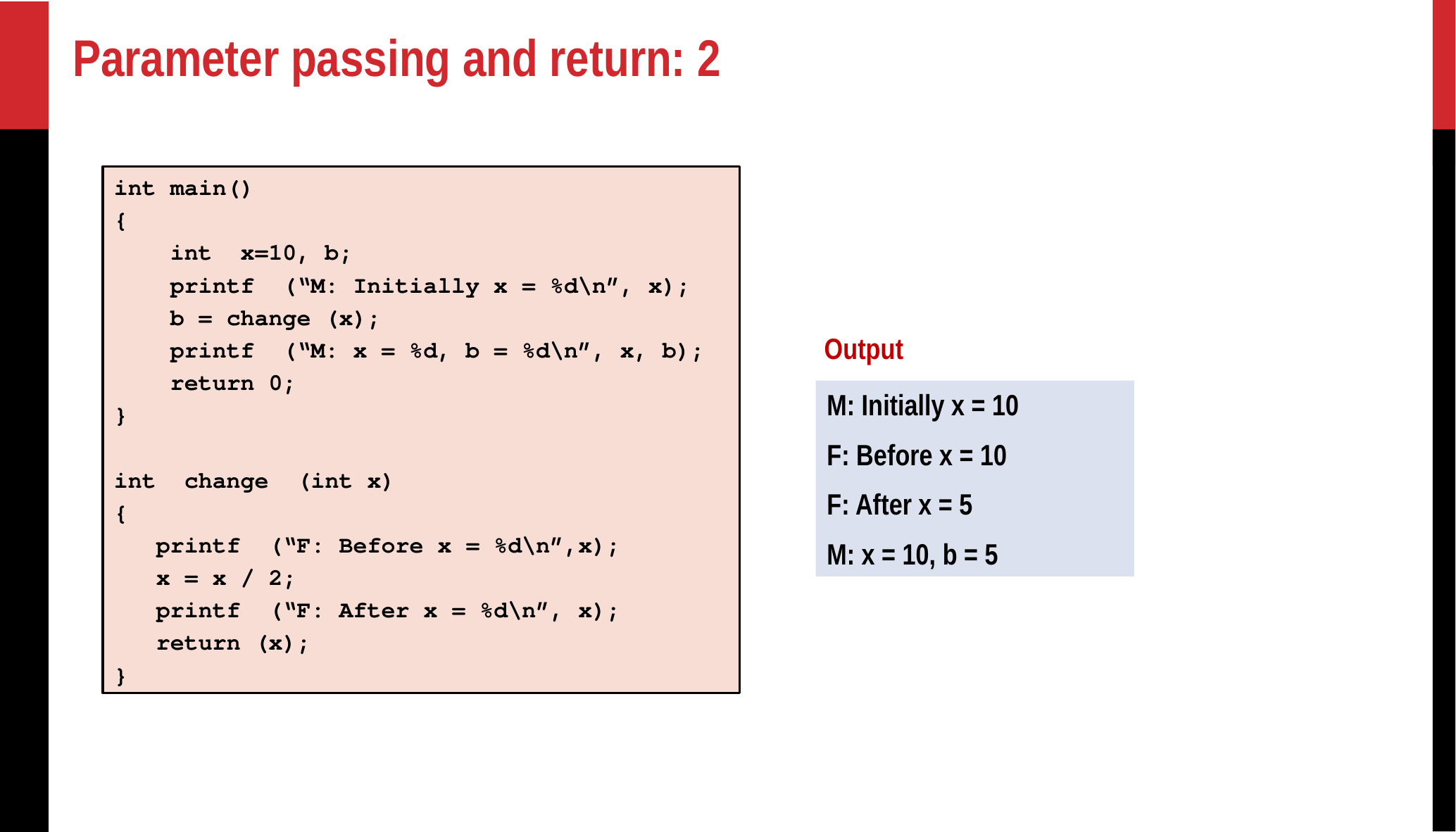

# Parameter passing and return: 2
int main()
{
    int  x=10, b;
    printf  (“M: Initially x = %d\n”, x);
    b = change (x);
    printf  (“M: x = %d, b = %d\n”, x, b);
    return 0;
}

int  change  (int x)
{
   printf  (“F: Before x = %d\n”,x);
   x = x / 2;
   printf  (“F: After x = %d\n”, x);
   return (x);
}
Output
M: Initially x = 10
F: Before x = 10
F: After x = 5
M: x = 10, b = 5
25